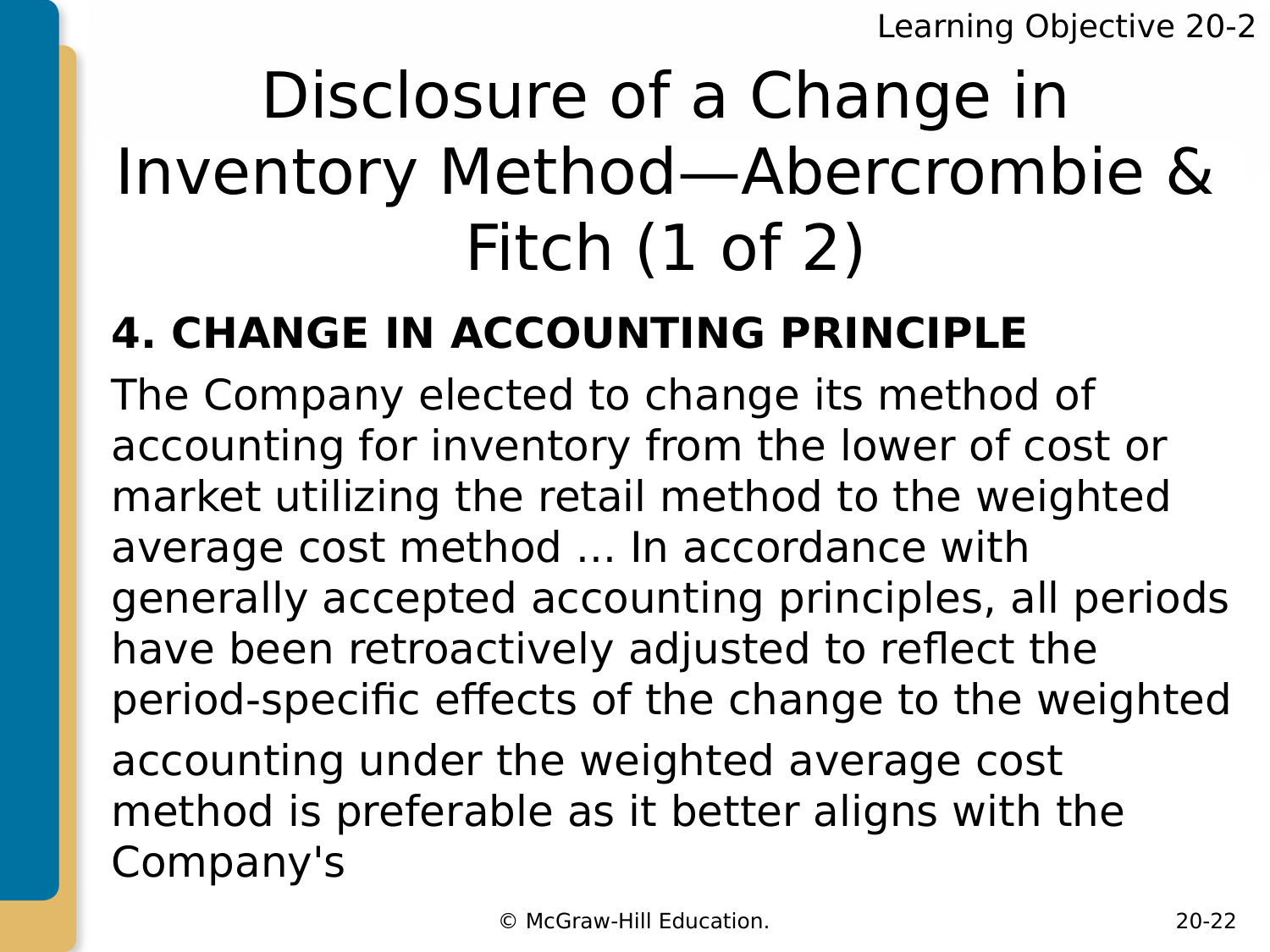

Learning Objective 20-2
# Disclosure of a Change in Inventory Method—Abercrombie & Fitch (1 of 2)
4. CHANGE IN ACCOUNTING PRINCIPLE
The Company elected to change its method of accounting for inventory from the lower of cost or market utilizing the retail method to the weighted average cost method ... In accordance with generally accepted accounting principles, all periods have been retroactively adjusted to reflect the period-specific effects of the change to the weighted
accounting under the weighted average cost method is preferable as it better aligns with the Company's